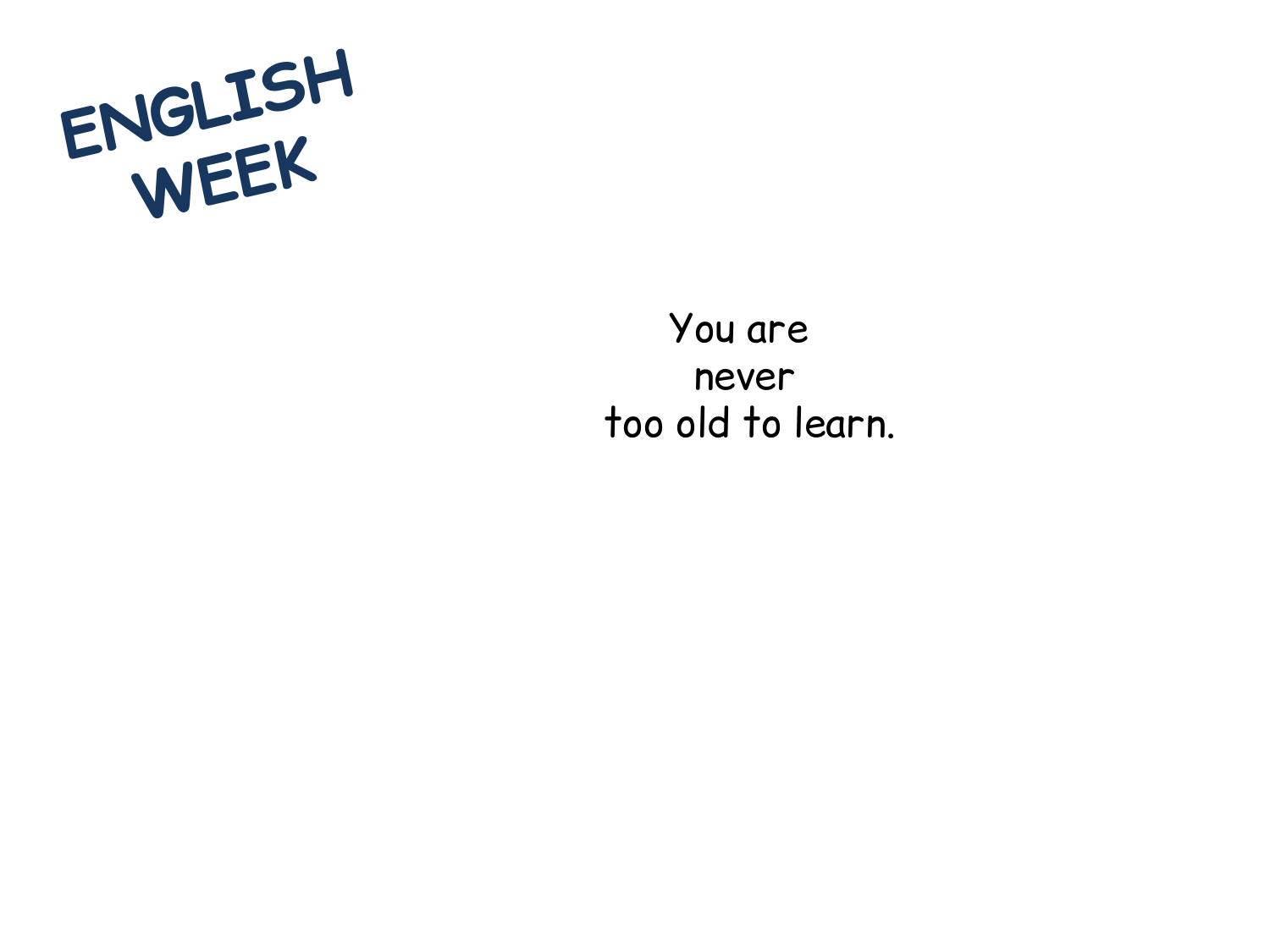

English week
# You are never too old to learn.